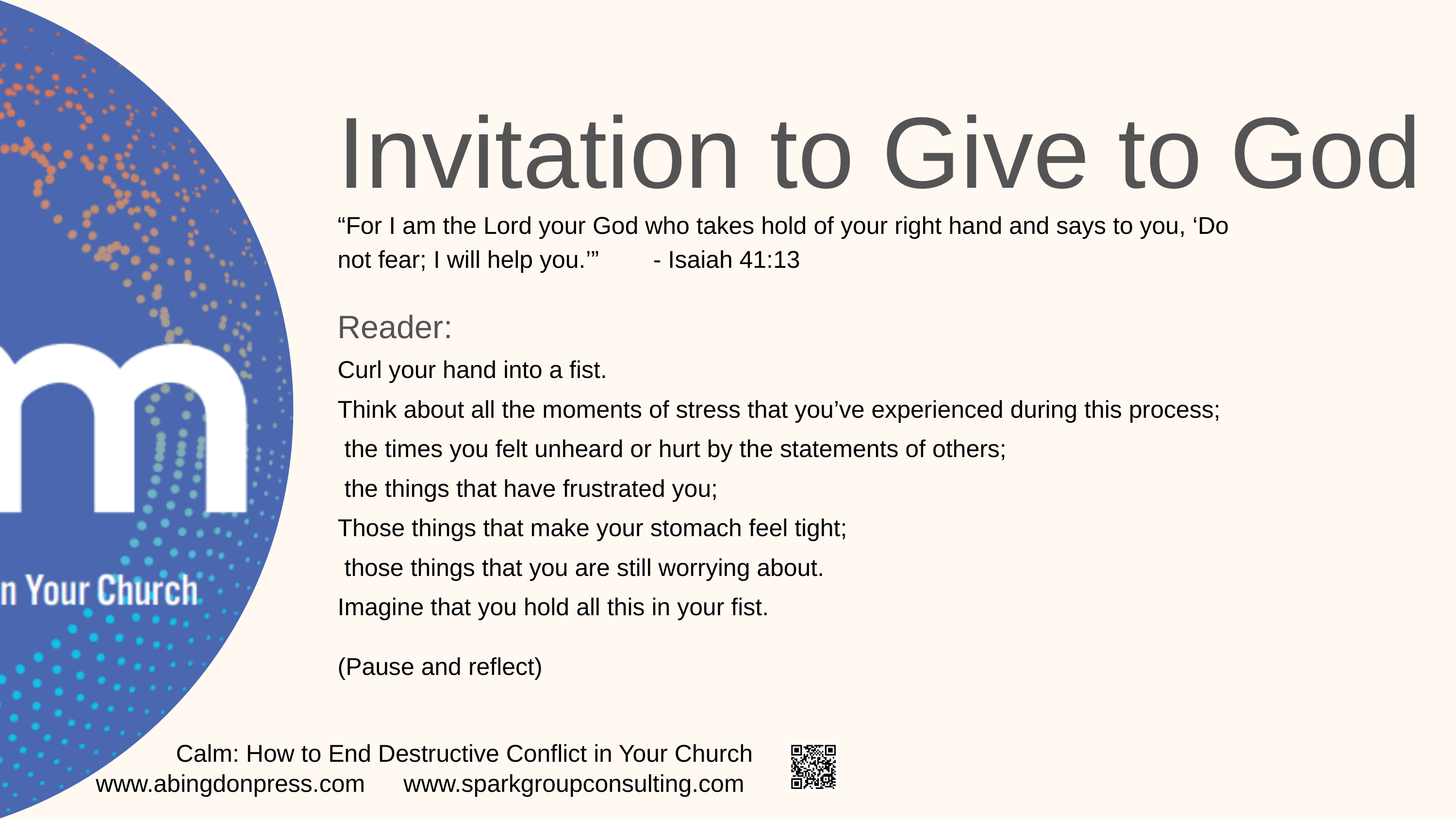

Invitation to Give to God
“For I am the Lord your God who takes hold of your right hand and says to you, ‘Do not fear; I will help you.’”        - Isaiah 41:13

Reader:
Curl your hand into a fist.
Think about all the moments of stress that you’ve experienced during this process;
 the times you felt unheard or hurt by the statements of others;
 the things that have frustrated you;
Those things that make your stomach feel tight;
 those things that you are still worrying about.
Imagine that you hold all this in your fist.

(Pause and reflect)

Calm: How to End Destructive Conflict in Your Church

www.abingdonpress.com
www.sparkgroupconsulting.com